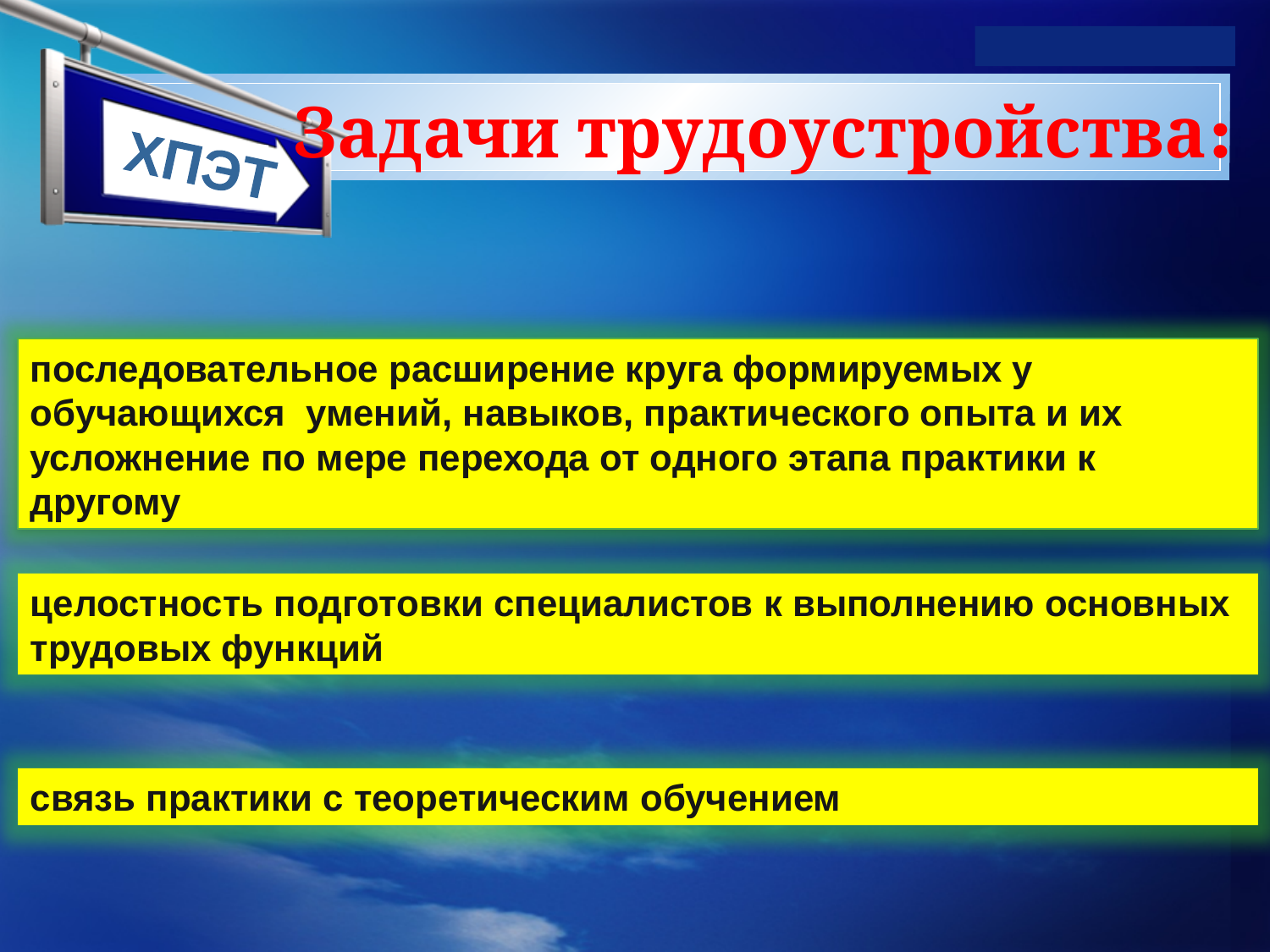

www.themegallery.com
# Задачи трудоустройства:

ХПЭТ
последовательное расширение круга формируемых у обучающихся  умений, навыков, практического опыта и их усложнение по мере перехода от одного этапа практики к другому
целостность подготовки специалистов к выполнению основных трудовых функций
связь практики с теоретическим обучением